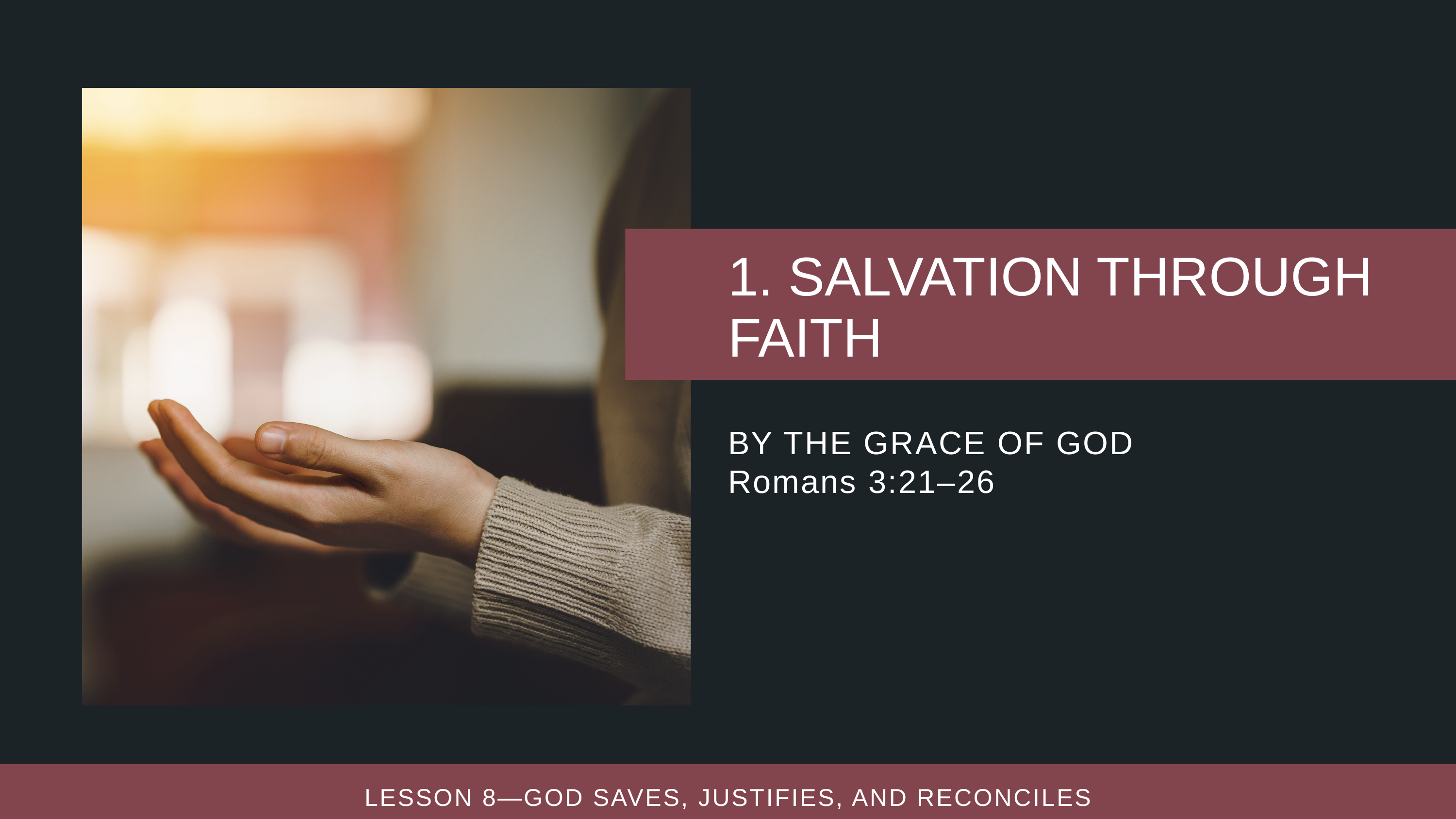

BY THE GRACE OF GOD
Romans 3:21–26